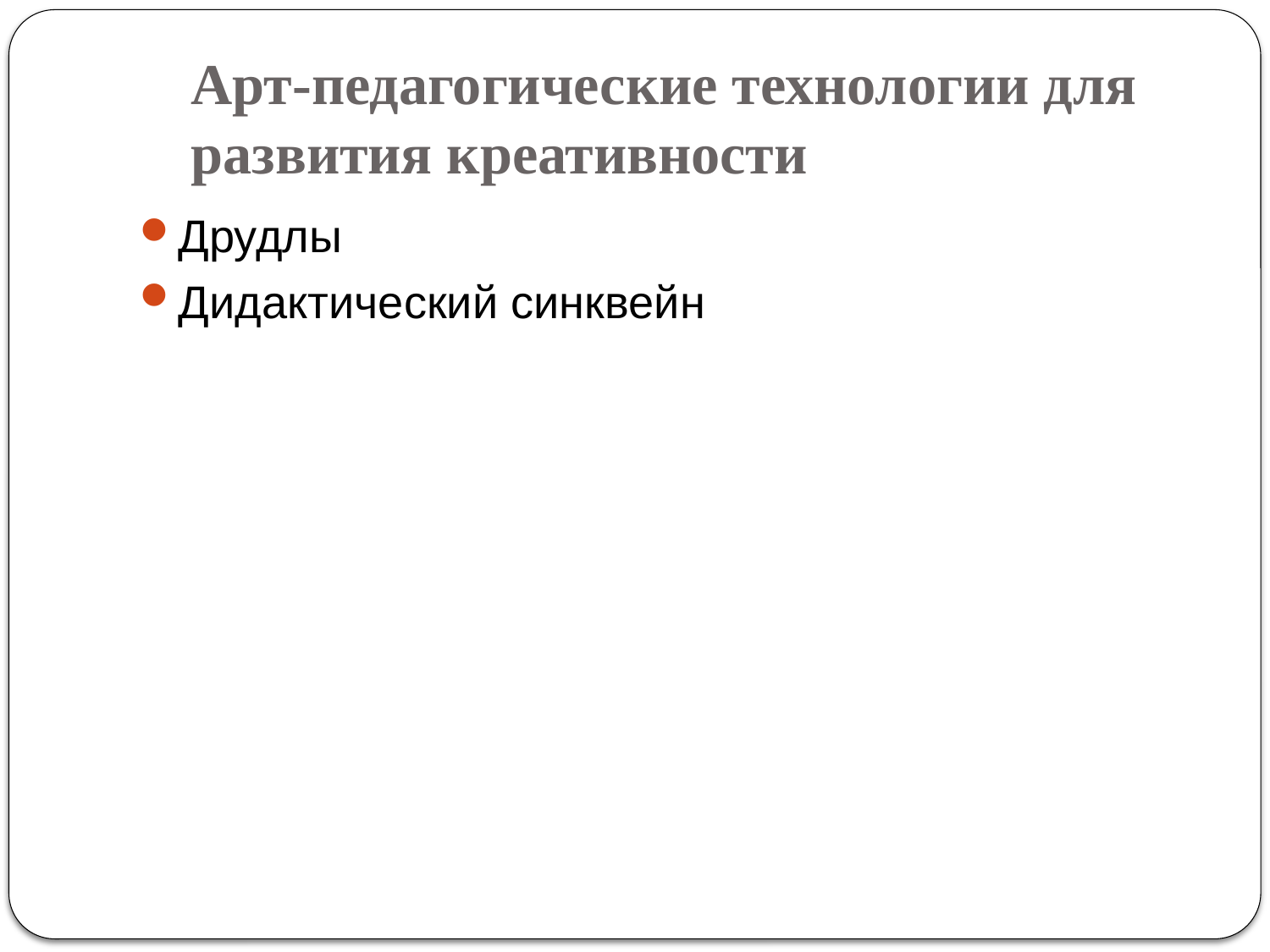

# Арт-педагогические технологии для развития креативности
Друдлы
Дидактический синквейн